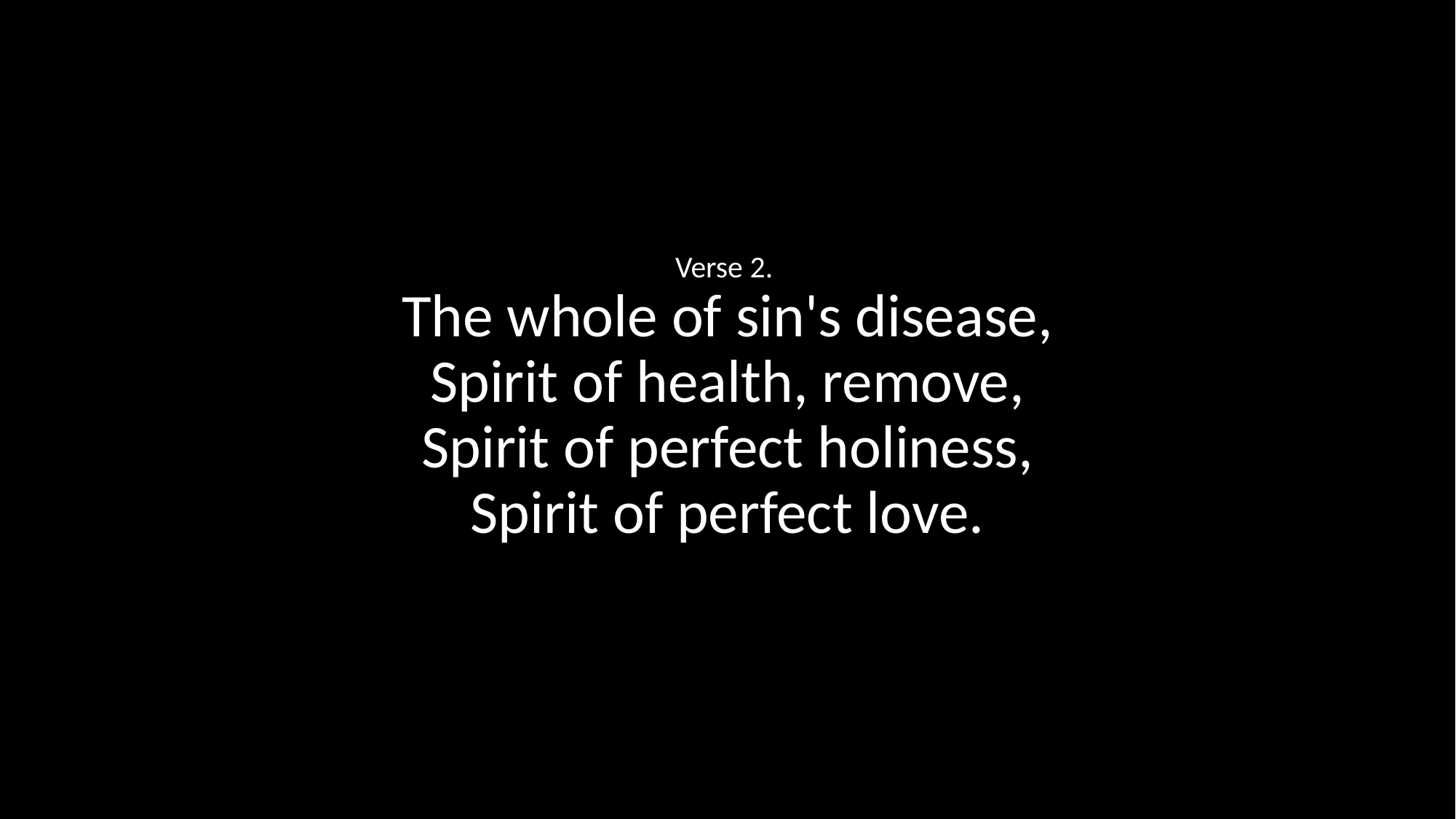

Verse 2.
The whole of sin's disease,
Spirit of health, remove,
Spirit of perfect holiness,
Spirit of perfect love.